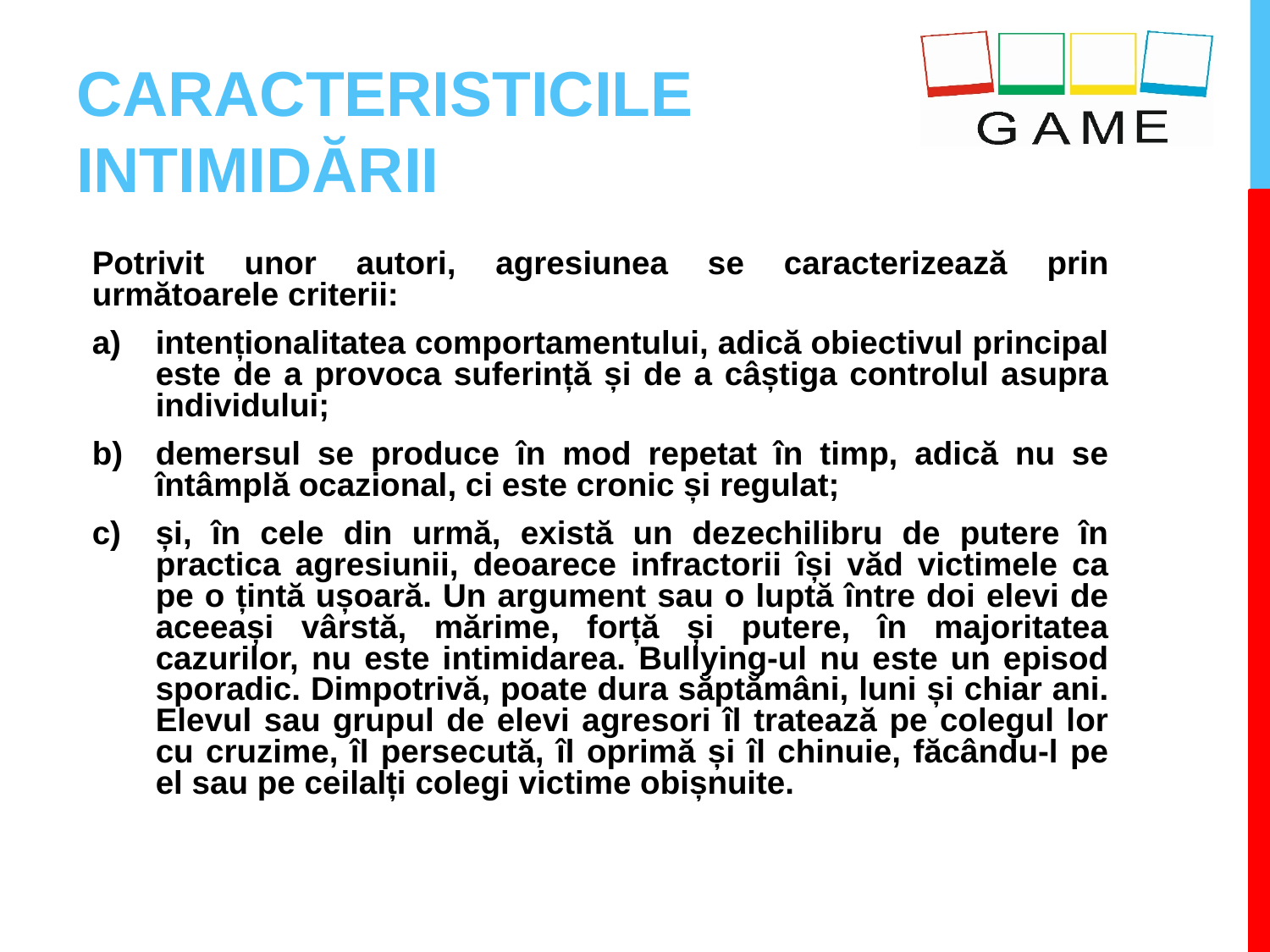

# CARACTERISTICILE INTIMIDĂRII
Potrivit unor autori, agresiunea se caracterizează prin următoarele criterii:
intenționalitatea comportamentului, adică obiectivul principal este de a provoca suferință și de a câștiga controlul asupra individului;
demersul se produce în mod repetat în timp, adică nu se întâmplă ocazional, ci este cronic și regulat;
și, în cele din urmă, există un dezechilibru de putere în practica agresiunii, deoarece infractorii își văd victimele ca pe o țintă ușoară. Un argument sau o luptă între doi elevi de aceeași vârstă, mărime, forță și putere, în majoritatea cazurilor, nu este intimidarea. Bullying-ul nu este un episod sporadic. Dimpotrivă, poate dura săptămâni, luni și chiar ani. Elevul sau grupul de elevi agresori îl tratează pe colegul lor cu cruzime, îl persecută, îl oprimă și îl chinuie, făcându-l pe el sau pe ceilalți colegi victime obișnuite.